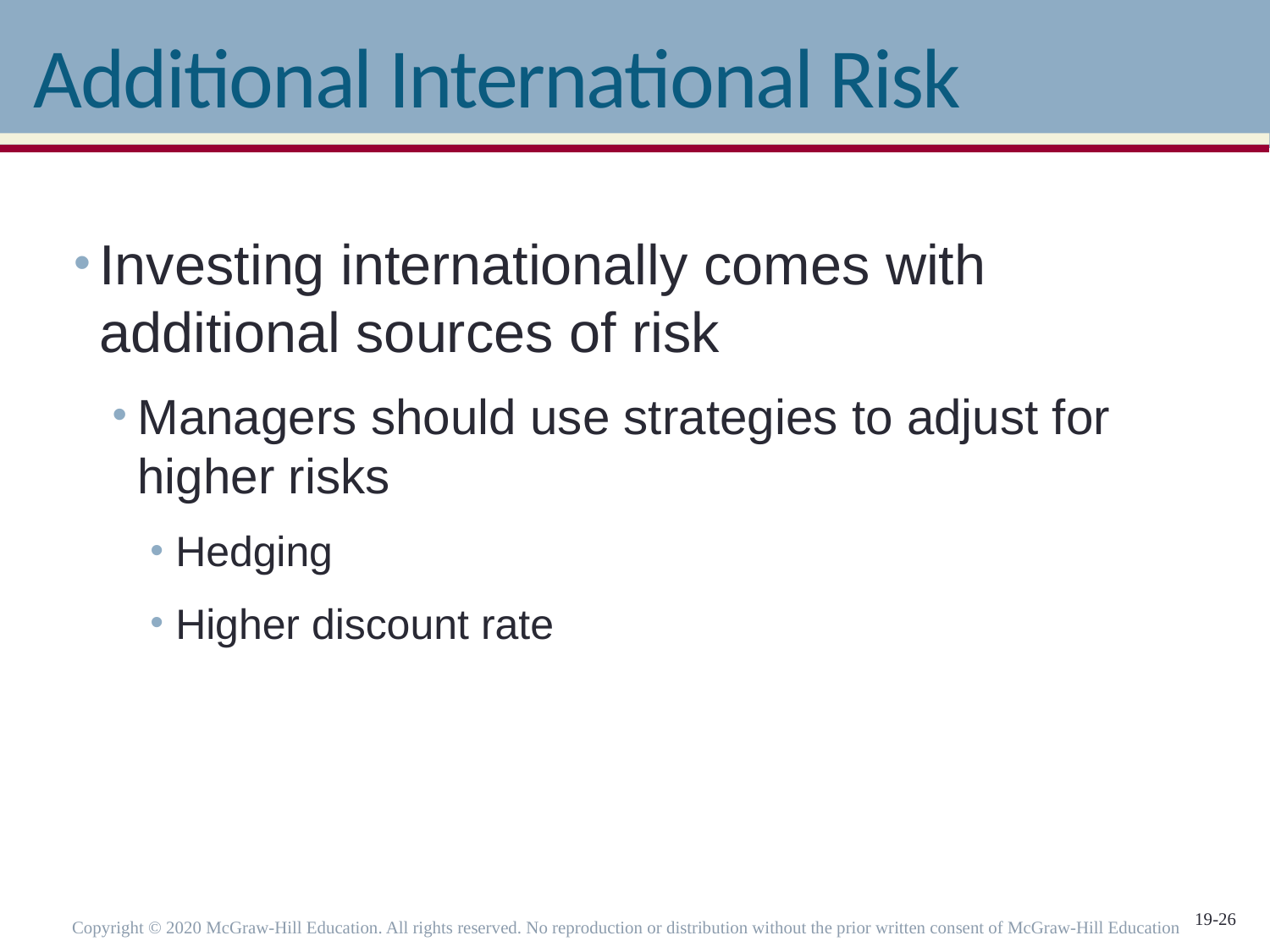

# Additional International Risk
Investing internationally comes with additional sources of risk
Managers should use strategies to adjust for higher risks
Hedging
Higher discount rate
Copyright © 2020 McGraw-Hill Education. All rights reserved. No reproduction or distribution without the prior written consent of McGraw-Hill Education